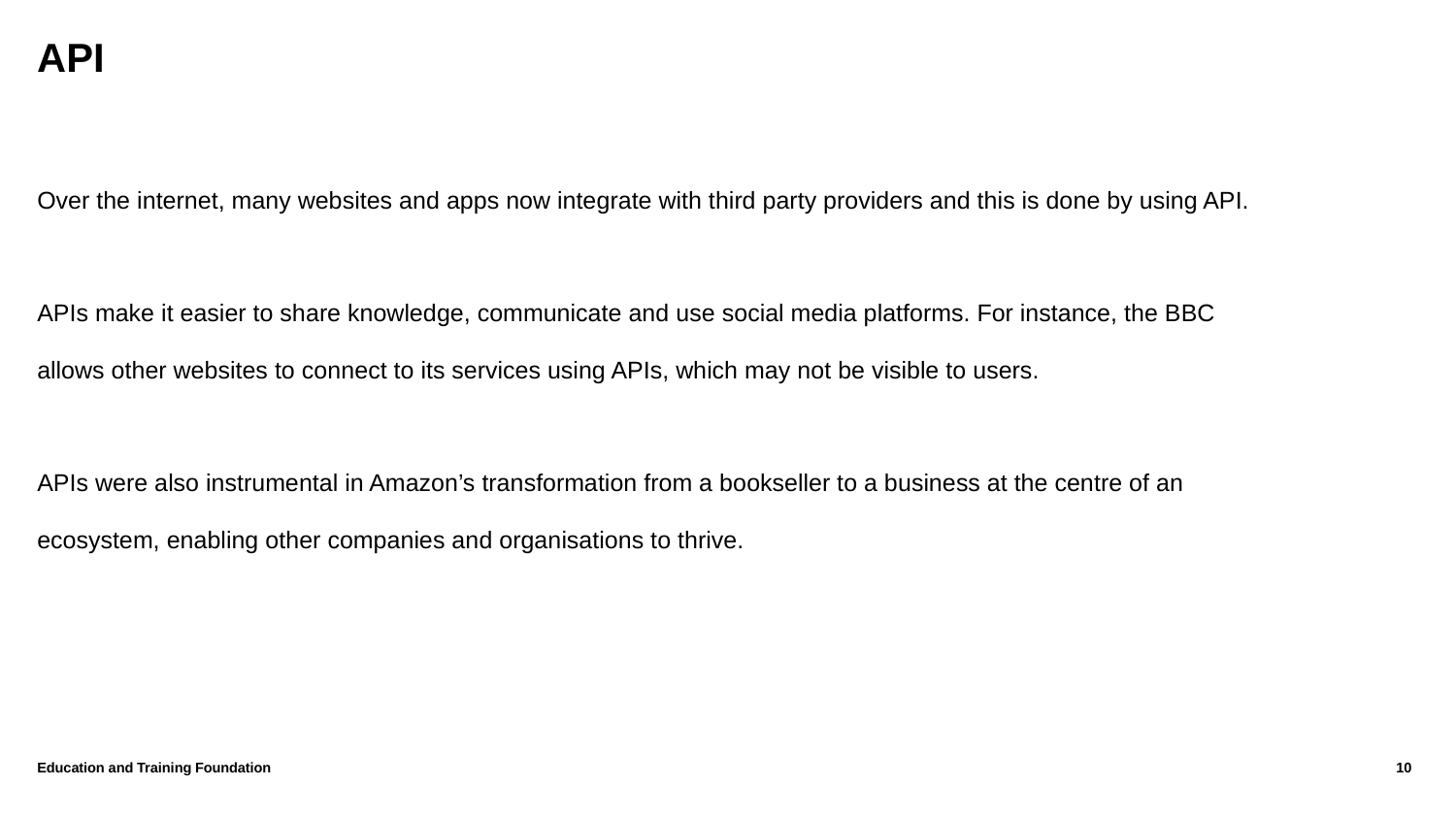

# API
Over the internet, many websites and apps now integrate with third party providers and this is done by using API.​
​
APIs make it easier to share knowledge, communicate and use social media platforms. For instance, the BBC allows other websites to connect to its services using APIs, which may not be visible to users. ​
​
APIs were also instrumental in Amazon’s transformation from a bookseller to a business at the centre of an ecosystem, enabling other companies and organisations to thrive.

Education and Training Foundation
10